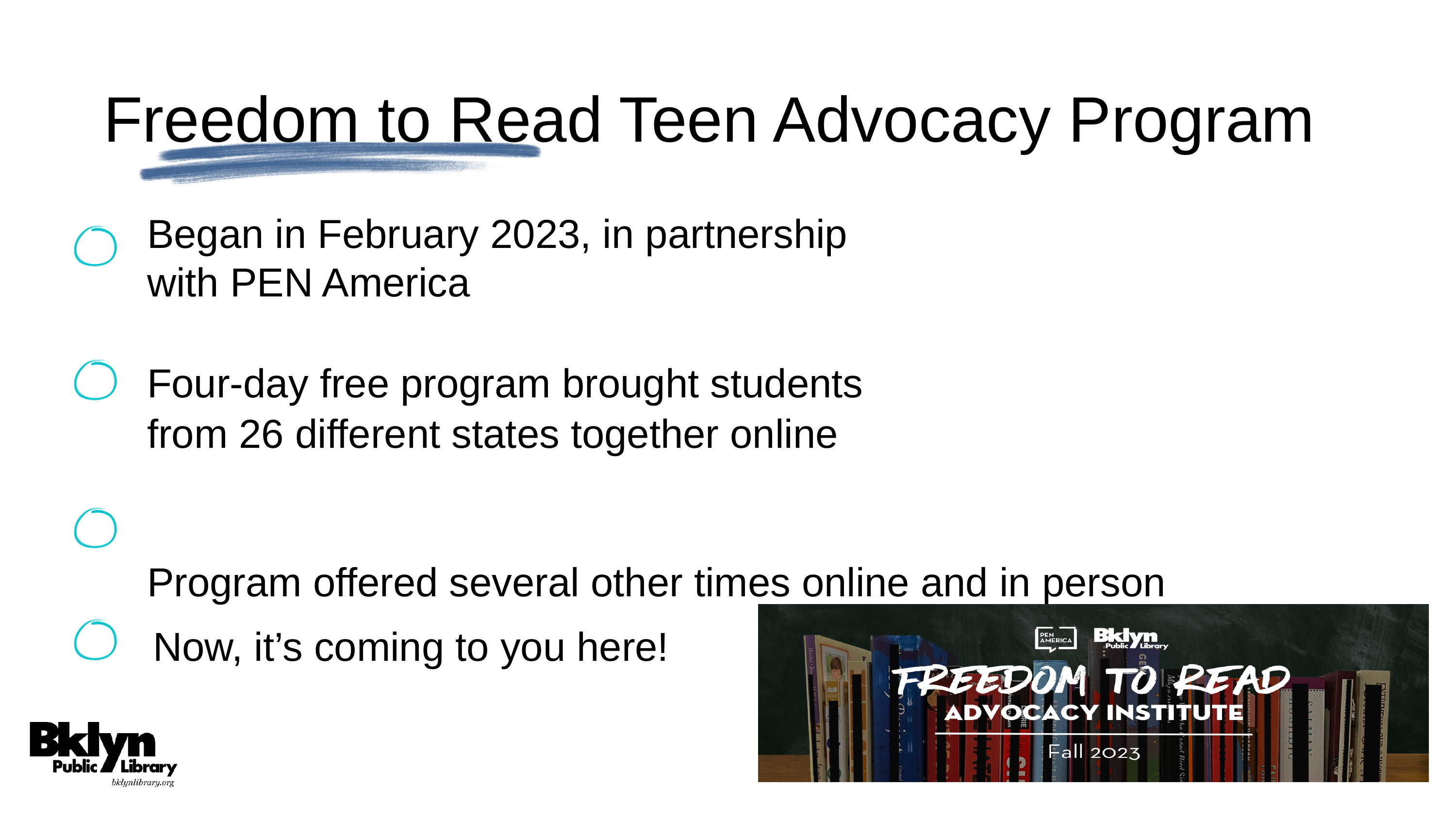

Freedom to Read Teen Advocacy Program

Began in February 2023, in partnership with PEN America

Four-day free program brought students from 26 different states together online

Program offered several other times online and in person

Now, it’s coming to you here!